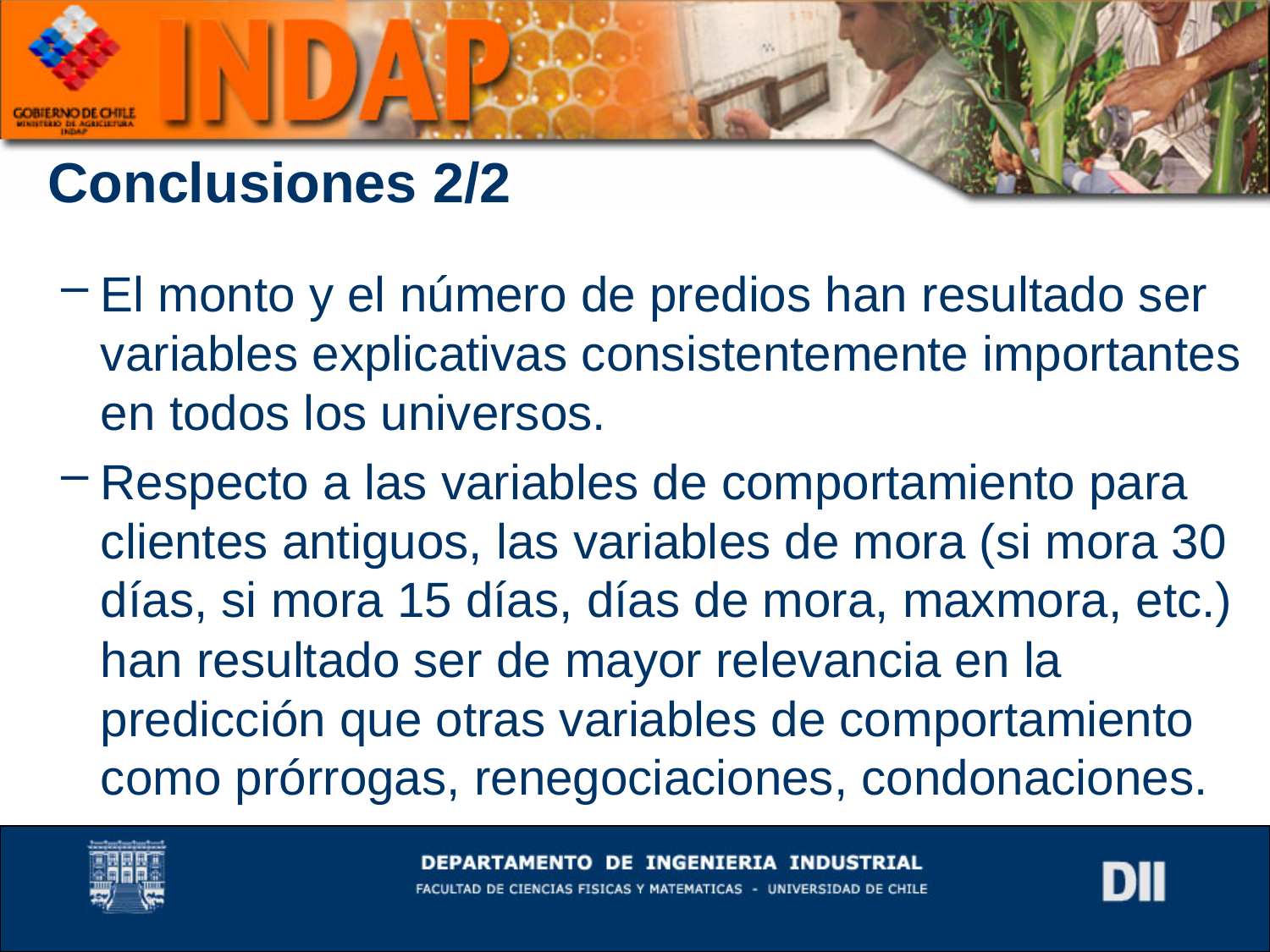

# Conclusiones 2/2
El monto y el número de predios han resultado ser variables explicativas consistentemente importantes en todos los universos.
Respecto a las variables de comportamiento para clientes antiguos, las variables de mora (si mora 30 días, si mora 15 días, días de mora, maxmora, etc.) han resultado ser de mayor relevancia en la predicción que otras variables de comportamiento como prórrogas, renegociaciones, condonaciones.